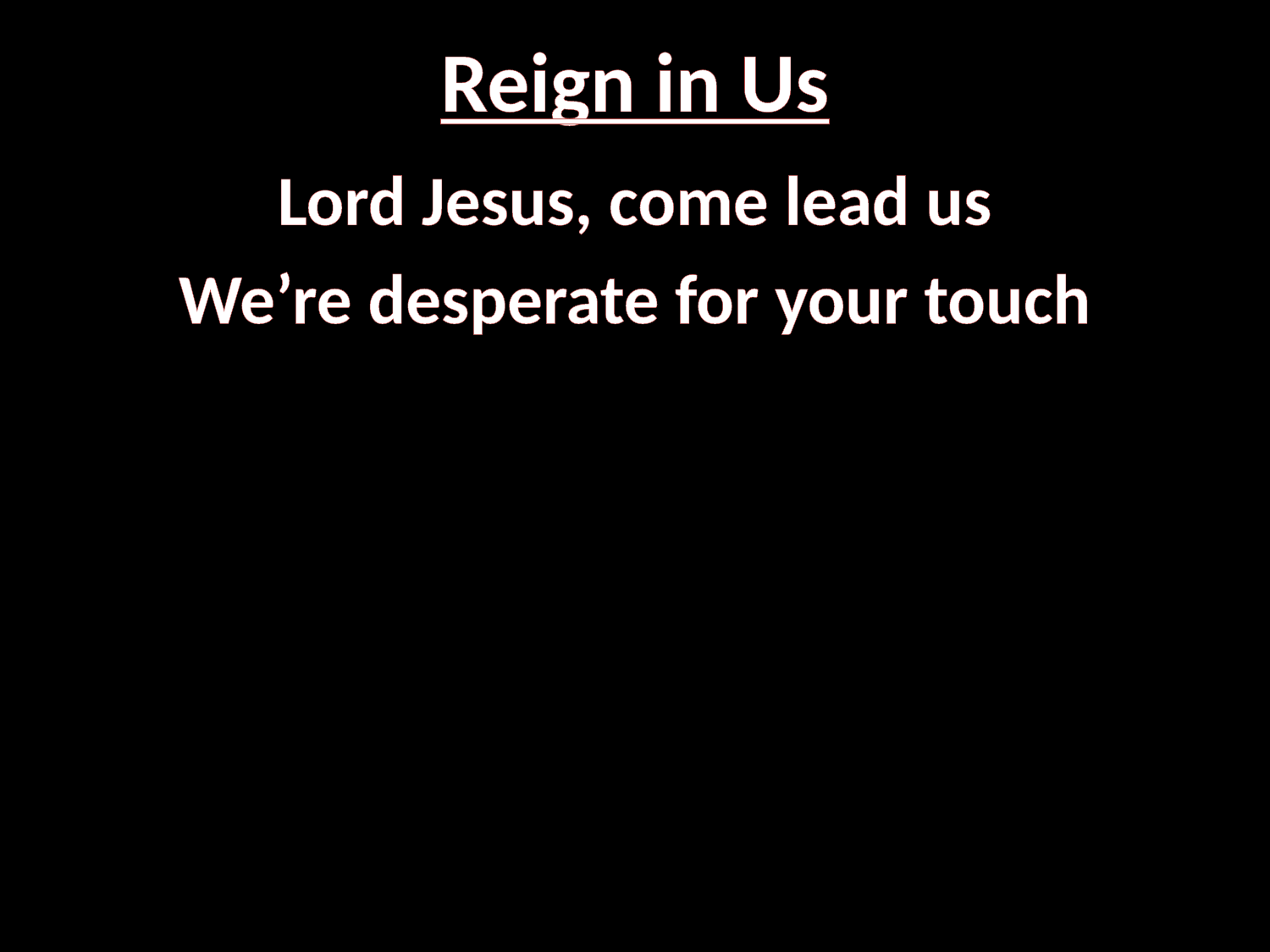

# Reign in Us
Lord Jesus, come lead us
We’re desperate for your touch